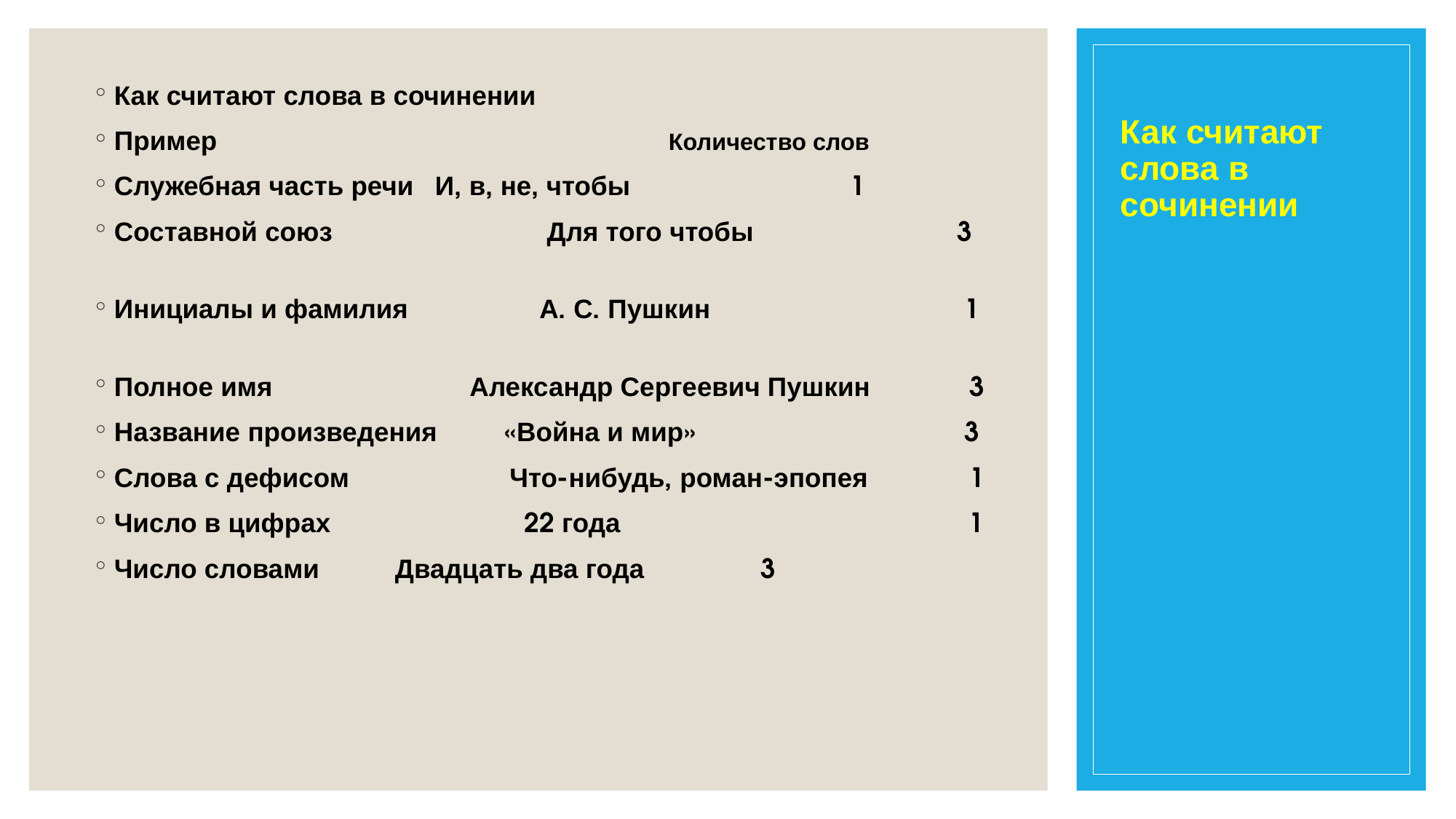

# Как считают слова в сочинении
Как считают слова в сочинении
Пример	                                                            Количество слов
Служебная часть речи	И, в, не, чтобы	                           1
Составной союз	               Для того чтобы	                           3
Инициалы и фамилия	              А. С. Пушкин	                            1
Полное имя	                   Александр Сергеевич Пушкин	3
Название произведения         «Война и мир»	                            3
Слова с дефисом	          Что-нибудь, роман-эпопея	1
Число в цифрах	            22 года	                                           1
Число словами	         Двадцать два года	               3